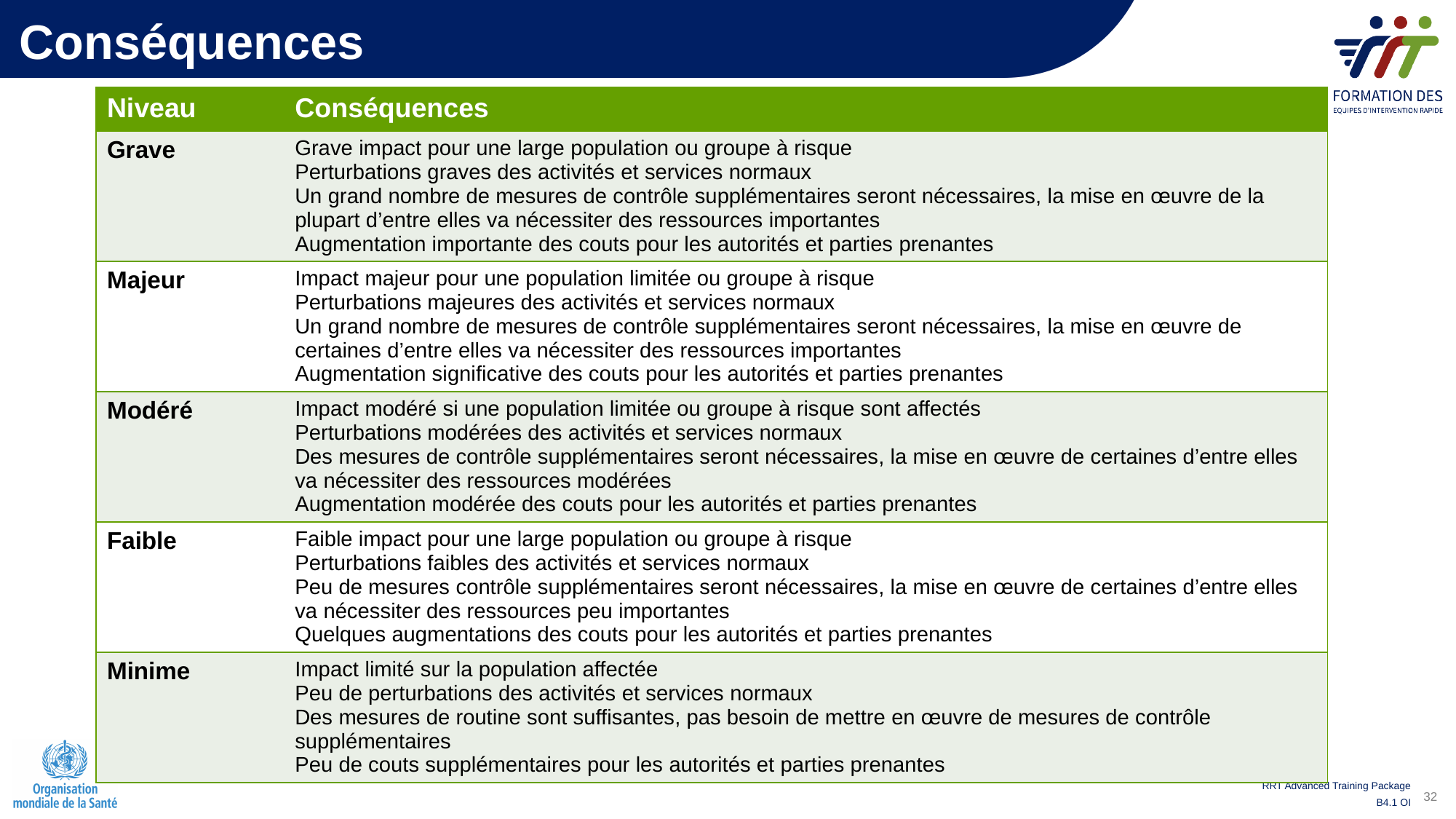

Conséquences
| Niveau | Conséquences |
| --- | --- |
| Grave | Grave impact pour une large population ou groupe à risque Perturbations graves des activités et services normaux Un grand nombre de mesures de contrôle supplémentaires seront nécessaires, la mise en œuvre de la plupart d’entre elles va nécessiter des ressources importantes Augmentation importante des couts pour les autorités et parties prenantes |
| Majeur | Impact majeur pour une population limitée ou groupe à risque Perturbations majeures des activités et services normaux Un grand nombre de mesures de contrôle supplémentaires seront nécessaires, la mise en œuvre de certaines d’entre elles va nécessiter des ressources importantes Augmentation significative des couts pour les autorités et parties prenantes |
| Modéré | Impact modéré si une population limitée ou groupe à risque sont affectés Perturbations modérées des activités et services normaux Des mesures de contrôle supplémentaires seront nécessaires, la mise en œuvre de certaines d’entre elles va nécessiter des ressources modérées Augmentation modérée des couts pour les autorités et parties prenantes |
| Faible | Faible impact pour une large population ou groupe à risque Perturbations faibles des activités et services normaux Peu de mesures contrôle supplémentaires seront nécessaires, la mise en œuvre de certaines d’entre elles va nécessiter des ressources peu importantes Quelques augmentations des couts pour les autorités et parties prenantes |
| Minime | Impact limité sur la population affectée Peu de perturbations des activités et services normaux Des mesures de routine sont suffisantes, pas besoin de mettre en œuvre de mesures de contrôle supplémentaires Peu de couts supplémentaires pour les autorités et parties prenantes |